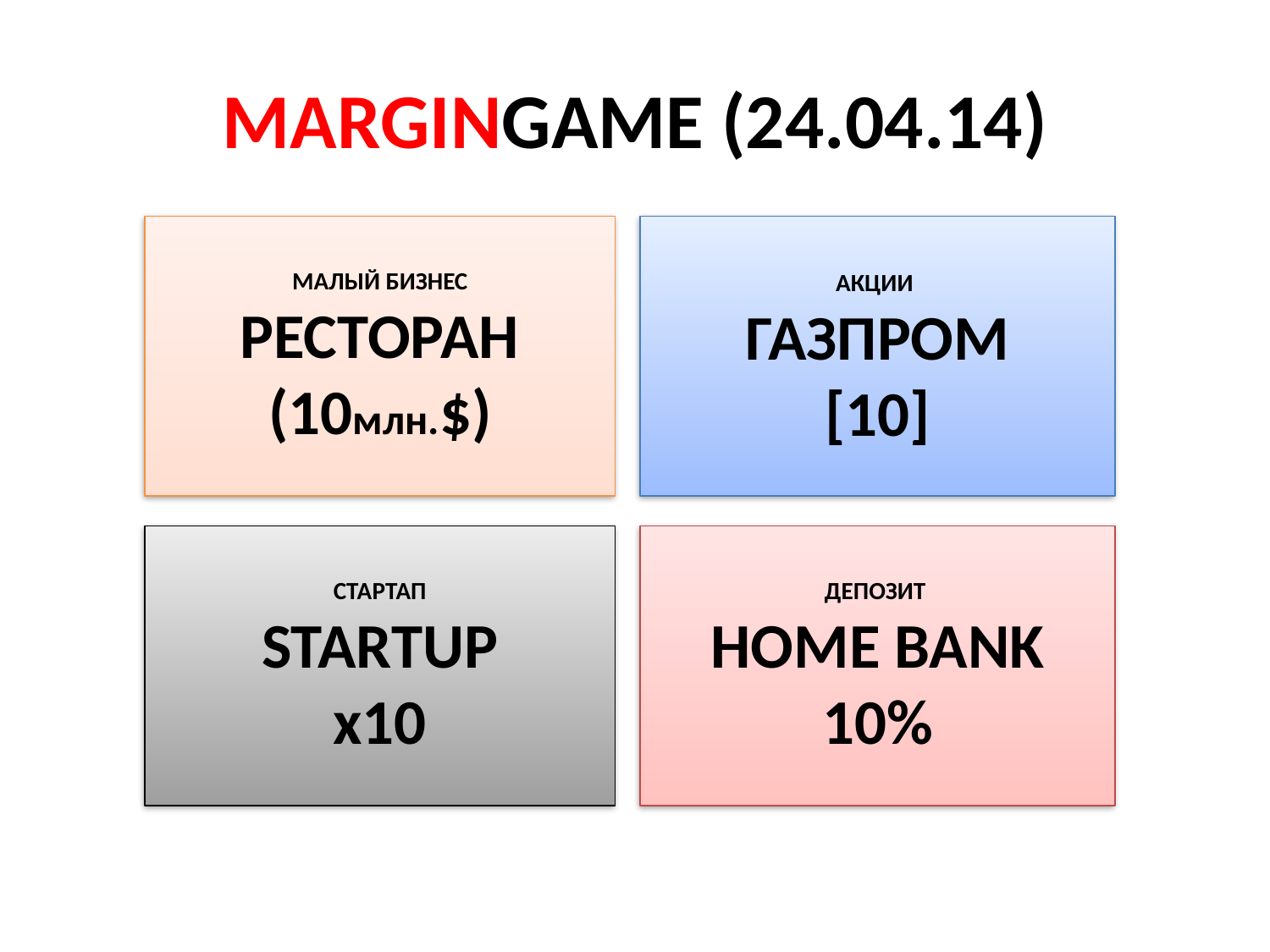

# MARGINGAME (24.04.14)
МАЛЫЙ БИЗНЕС
РЕСТОРАН
(10млн.$)
АКЦИИ
ГАЗПРОМ
[10]
СТАРТАП
STARTUP
х10
ДЕПОЗИТ
HOME BANK
10%